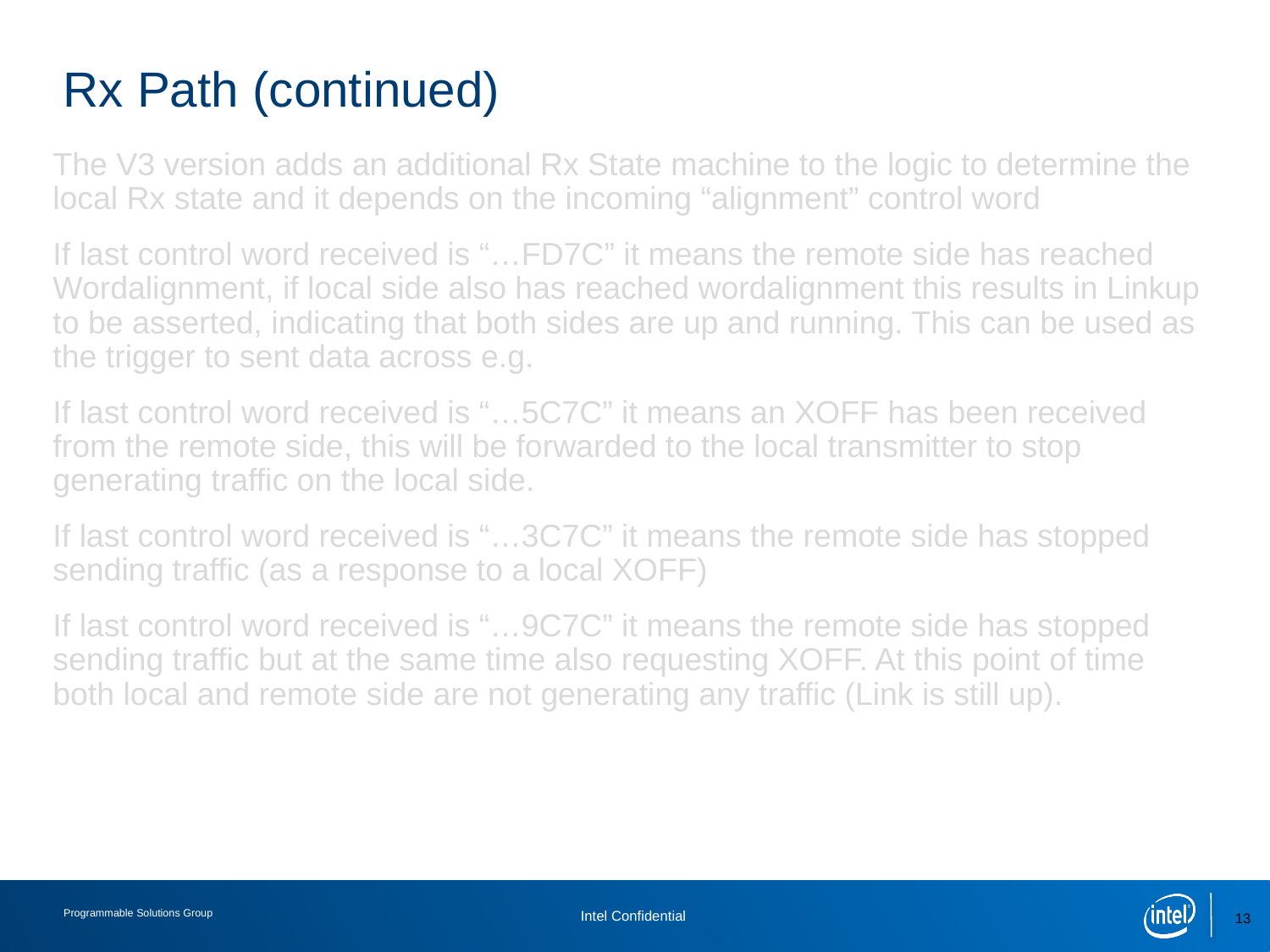

# Rx Path (continued)
The V3 version adds an additional Rx State machine to the logic to determine the local Rx state and it depends on the incoming “alignment” control word
If last control word received is “…FD7C” it means the remote side has reached Wordalignment, if local side also has reached wordalignment this results in Linkup to be asserted, indicating that both sides are up and running. This can be used as the trigger to sent data across e.g.
If last control word received is “…5C7C” it means an XOFF has been received from the remote side, this will be forwarded to the local transmitter to stop generating traffic on the local side.
If last control word received is “…3C7C” it means the remote side has stopped sending traffic (as a response to a local XOFF)
If last control word received is “…9C7C” it means the remote side has stopped sending traffic but at the same time also requesting XOFF. At this point of time both local and remote side are not generating any traffic (Link is still up).
13